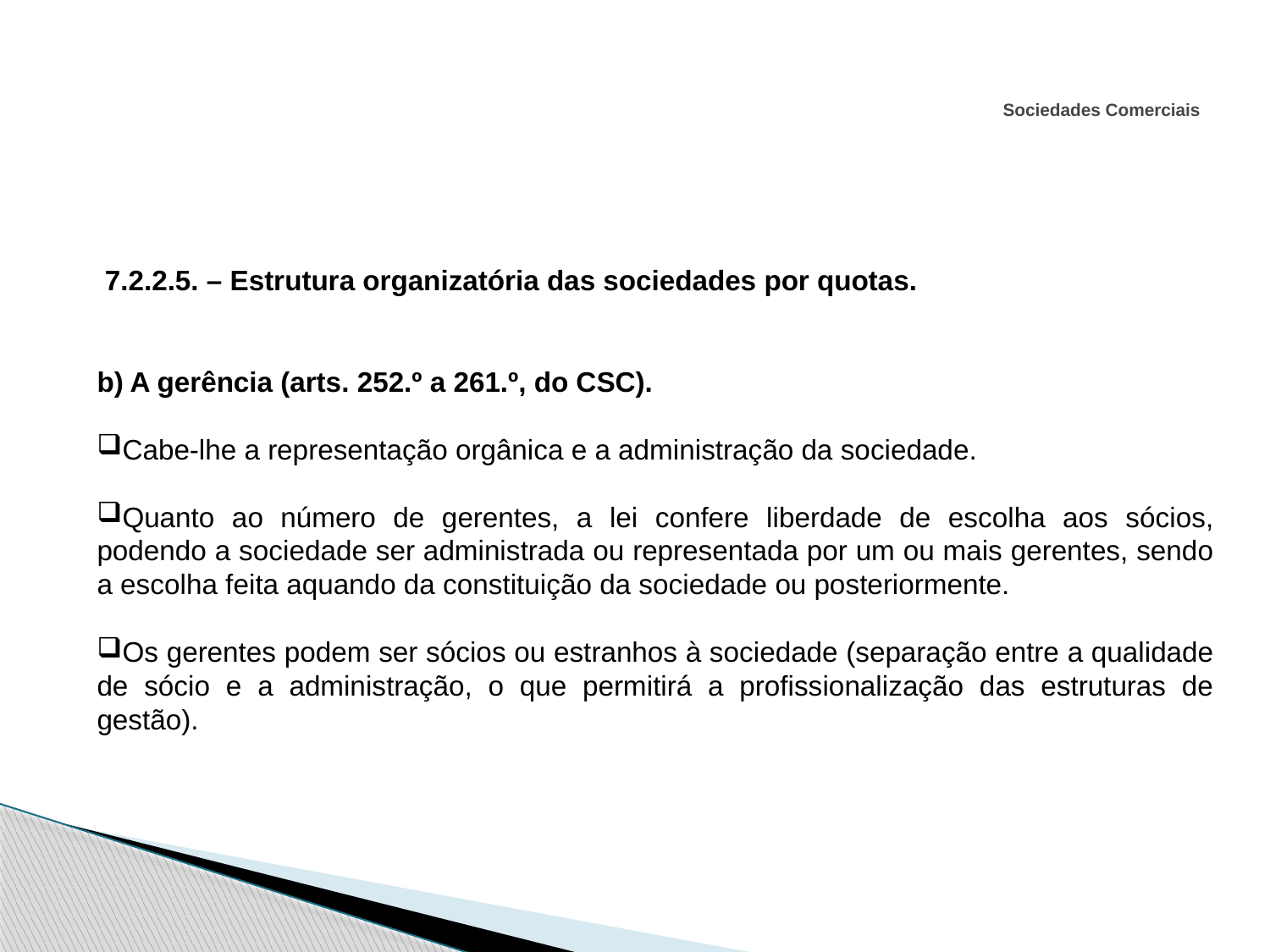

# Sociedades Comerciais

 7.2.2.5. – Estrutura organizatória das sociedades por quotas.

b) A gerência (arts. 252.º a 261.º, do CSC).

Cabe-lhe a representação orgânica e a administração da sociedade.

Quanto ao número de gerentes, a lei confere liberdade de escolha aos sócios, podendo a sociedade ser administrada ou representada por um ou mais gerentes, sendo a escolha feita aquando da constituição da sociedade ou posteriormente.

Os gerentes podem ser sócios ou estranhos à sociedade (separação entre a qualidade de sócio e a administração, o que permitirá a profissionalização das estruturas de gestão).